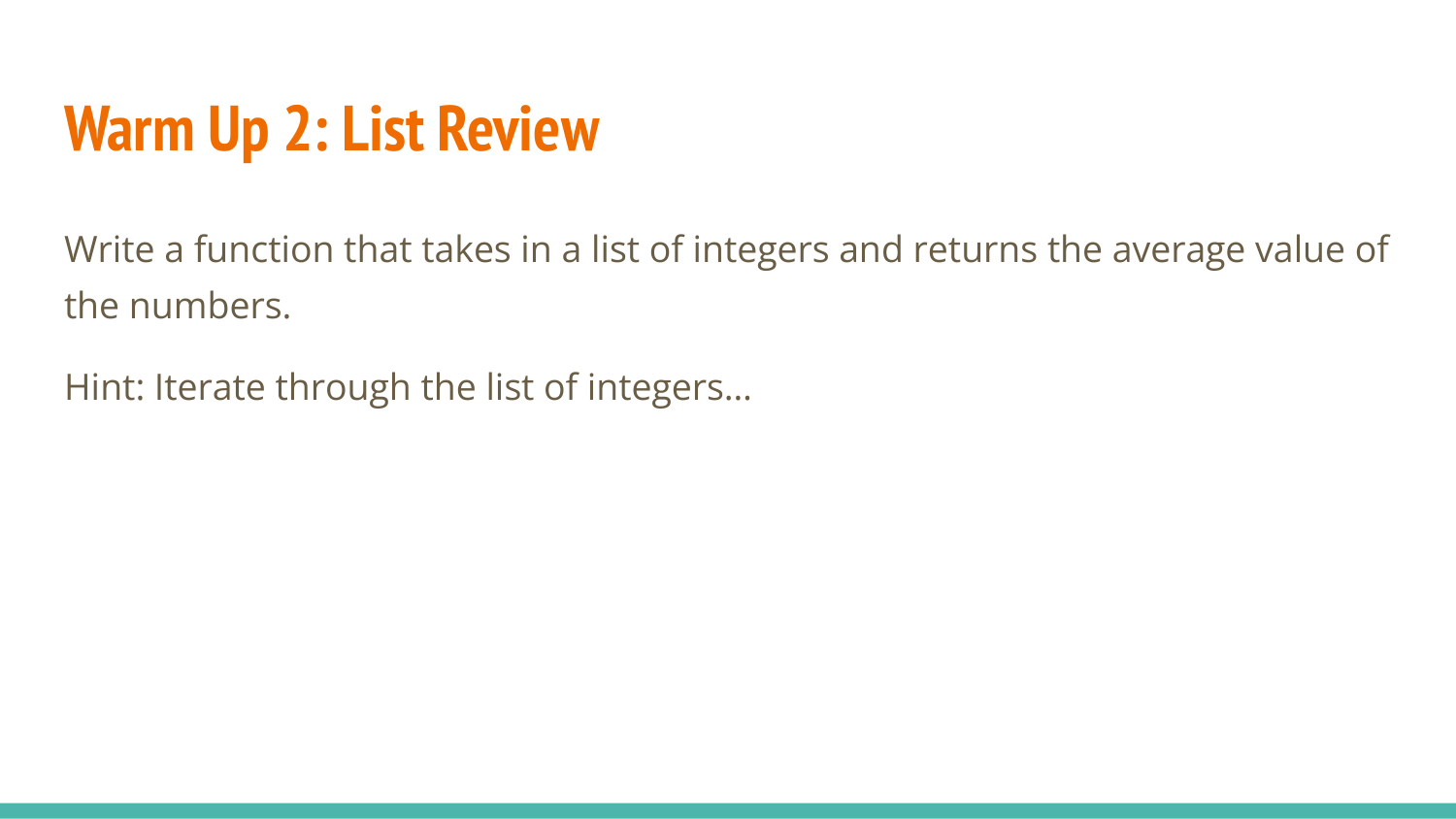

# Warm Up 2: List Review
Write a function that takes in a list of integers and returns the average value of the numbers.
Hint: Iterate through the list of integers…